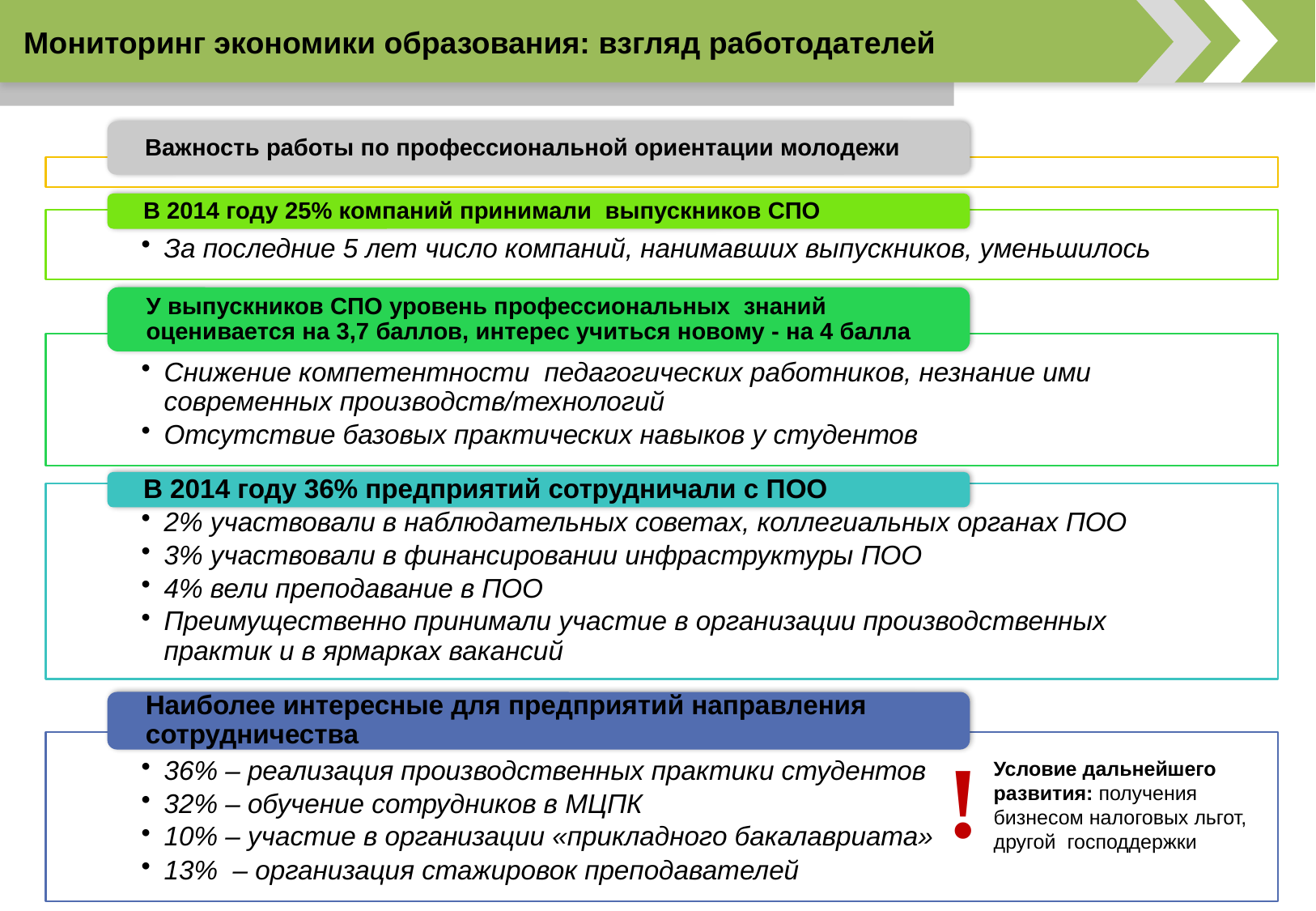

# Результаты фокус-групп и опросов предприятий промышленности, строительства, транспорта, связи, торговли и сферы деловых услуг в рамках Мониторинга экономики образования

Мониторинг экономики образования: взгляд работодателей

Важность работы по профессиональной ориентации молодежи
За последние 5 лет число компаний, нанимавших выпускников, уменьшилось
В 2014 году 25% компаний принимали  выпускников СПО
Снижение компетентности  педагогических работников, незнание ими современных производств/технологий
Отсутствие базовых практических навыков у студентов
У выпускников СПО уровень профессиональных  знаний  оценивается на 3,7 баллов, интерес учиться новому - на 4 балла
2% участвовали в наблюдательных советах, коллегиальных органах ПОО
3% участвовали в финансировании инфраструктуры ПОО
4% вели преподавание в ПОО
Преимущественно принимали участие в организации производственных практик и в ярмарках вакансий
В 2014 году 36% предприятий сотрудничали с ПОО
36% – реализация производственных практики студентов
32% – обучение сотрудников в МЦПК
10% – участие в организации «прикладного бакалавриата»
13%  – организация стажировок преподавателей
Наиболее интересные для предприятий направления сотрудничества
!
Условие дальнейшего развития: получения бизнесом налоговых льгот,  другой  господдержки